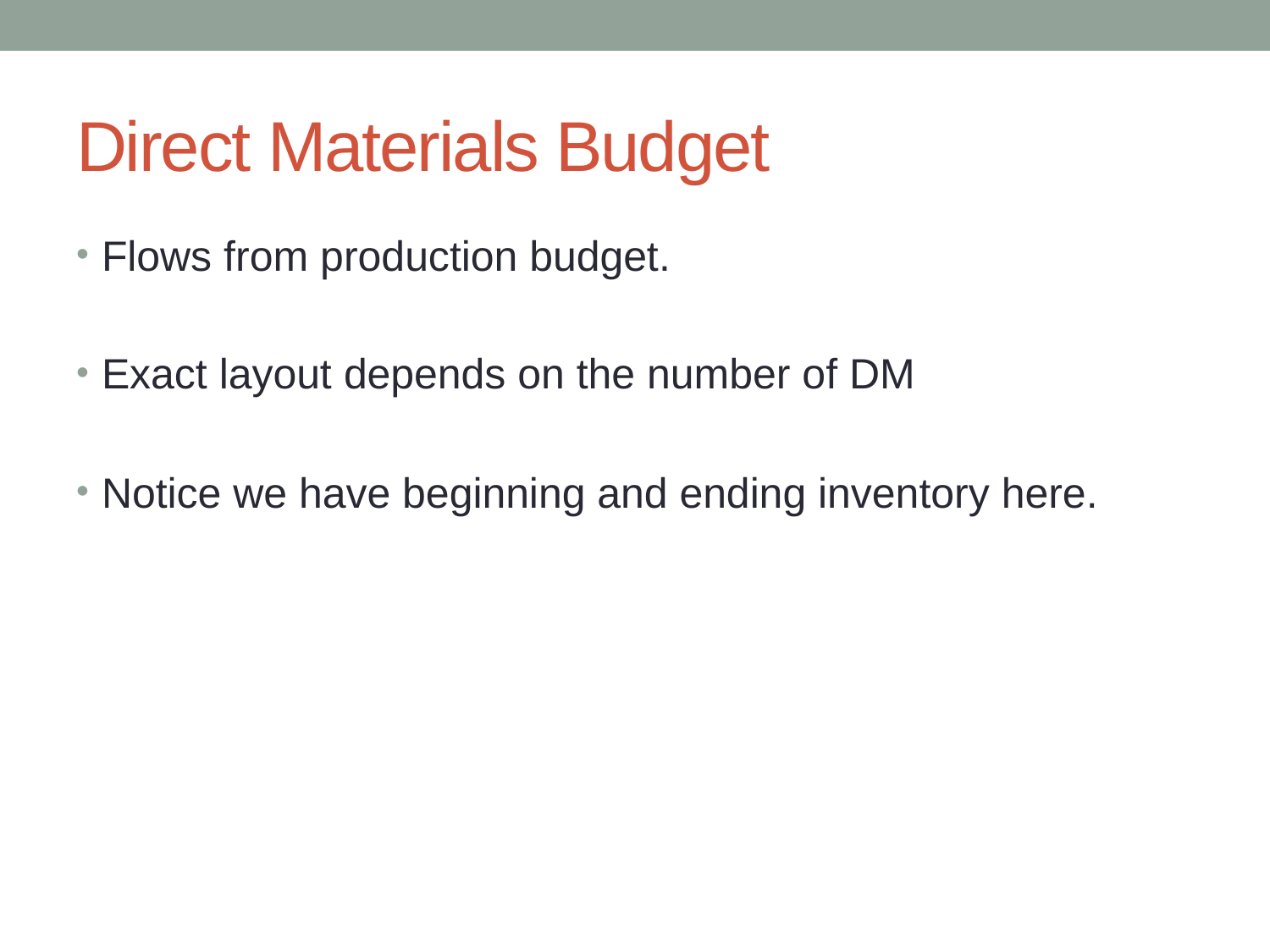

# Direct Materials Budget
Flows from production budget.

Exact layout depends on the number of DM

Notice we have beginning and ending inventory here.